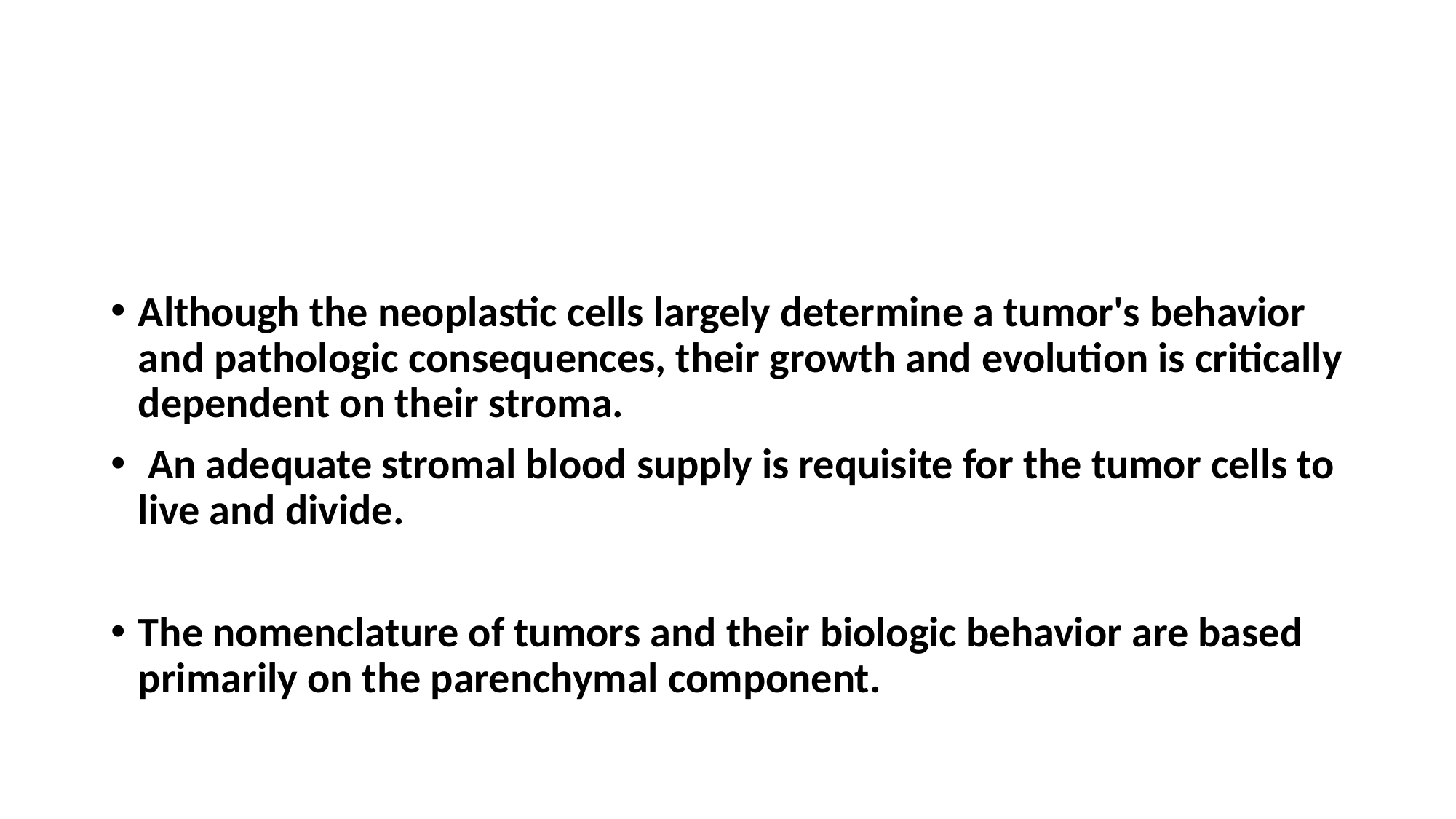

#

Although the neoplastic cells largely determine a tumor's behavior and pathologic consequences, their growth and evolution is critically dependent on their stroma.
 An adequate stromal blood supply is requisite for the tumor cells to live and divide.

The nomenclature of tumors and their biologic behavior are based primarily on the parenchymal component.